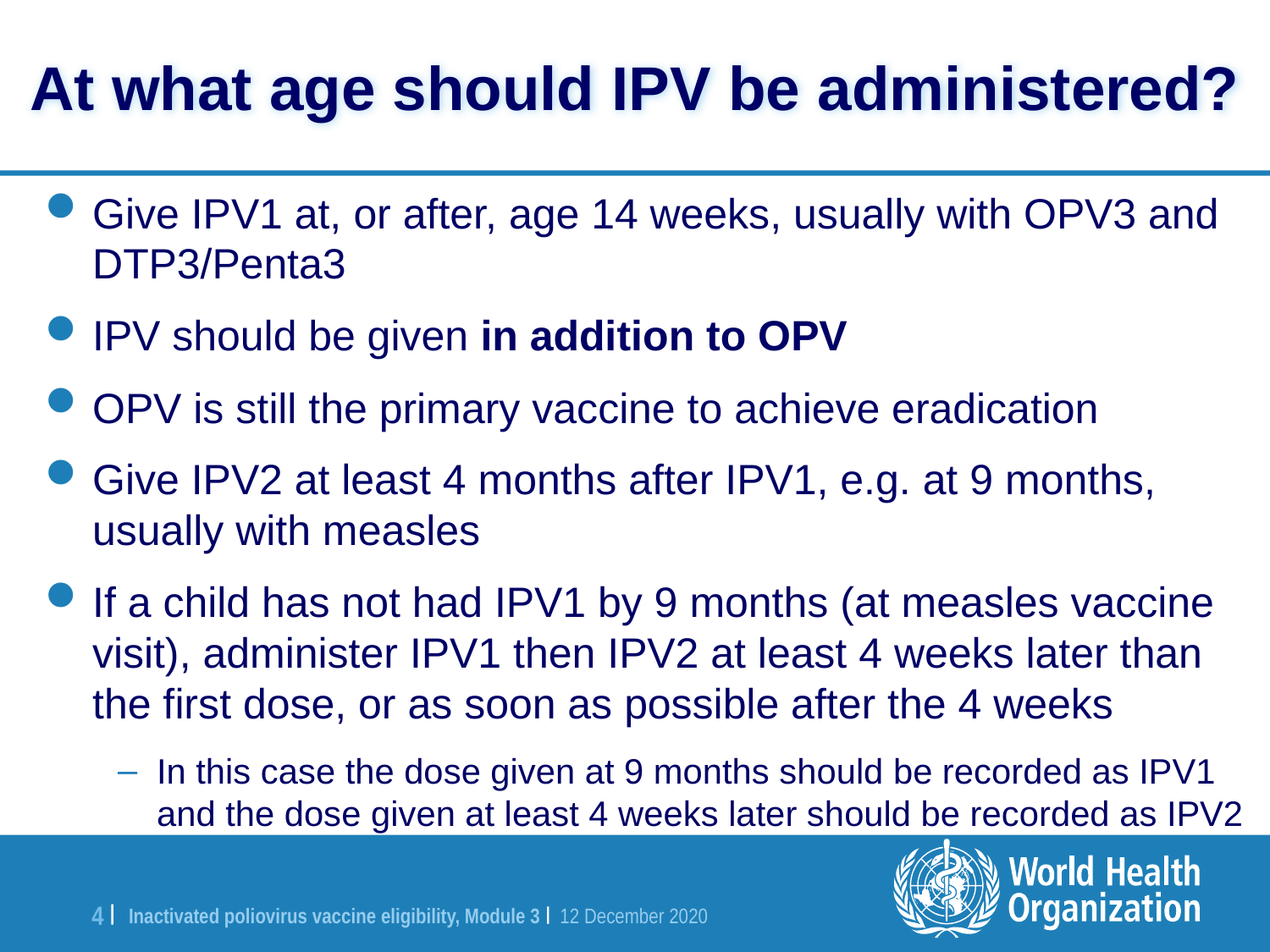

At what age should IPV be administered?
Give IPV1 at, or after, age 14 weeks, usually with OPV3 and DTP3/Penta3
IPV should be given in addition to OPV
OPV is still the primary vaccine to achieve eradication
Give IPV2 at least 4 months after IPV1, e.g. at 9 months, usually with measles
If a child has not had IPV1 by 9 months (at measles vaccine visit), administer IPV1 then IPV2 at least 4 weeks later than the first dose, or as soon as possible after the 4 weeks
In this case the dose given at 9 months should be recorded as IPV1 and the dose given at least 4 weeks later should be recorded as IPV2